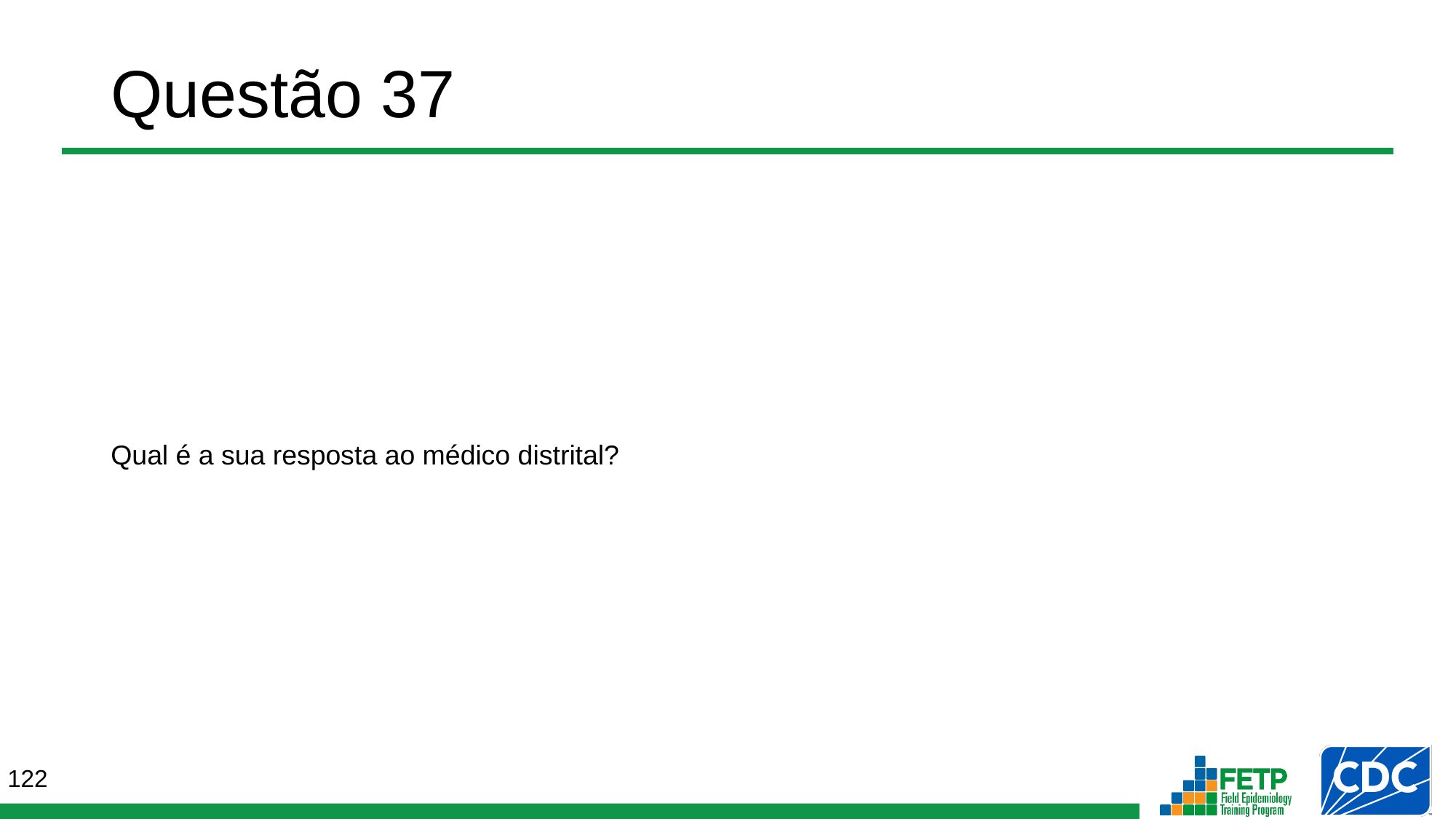

# Questão 37
Qual é a sua resposta ao médico distrital?